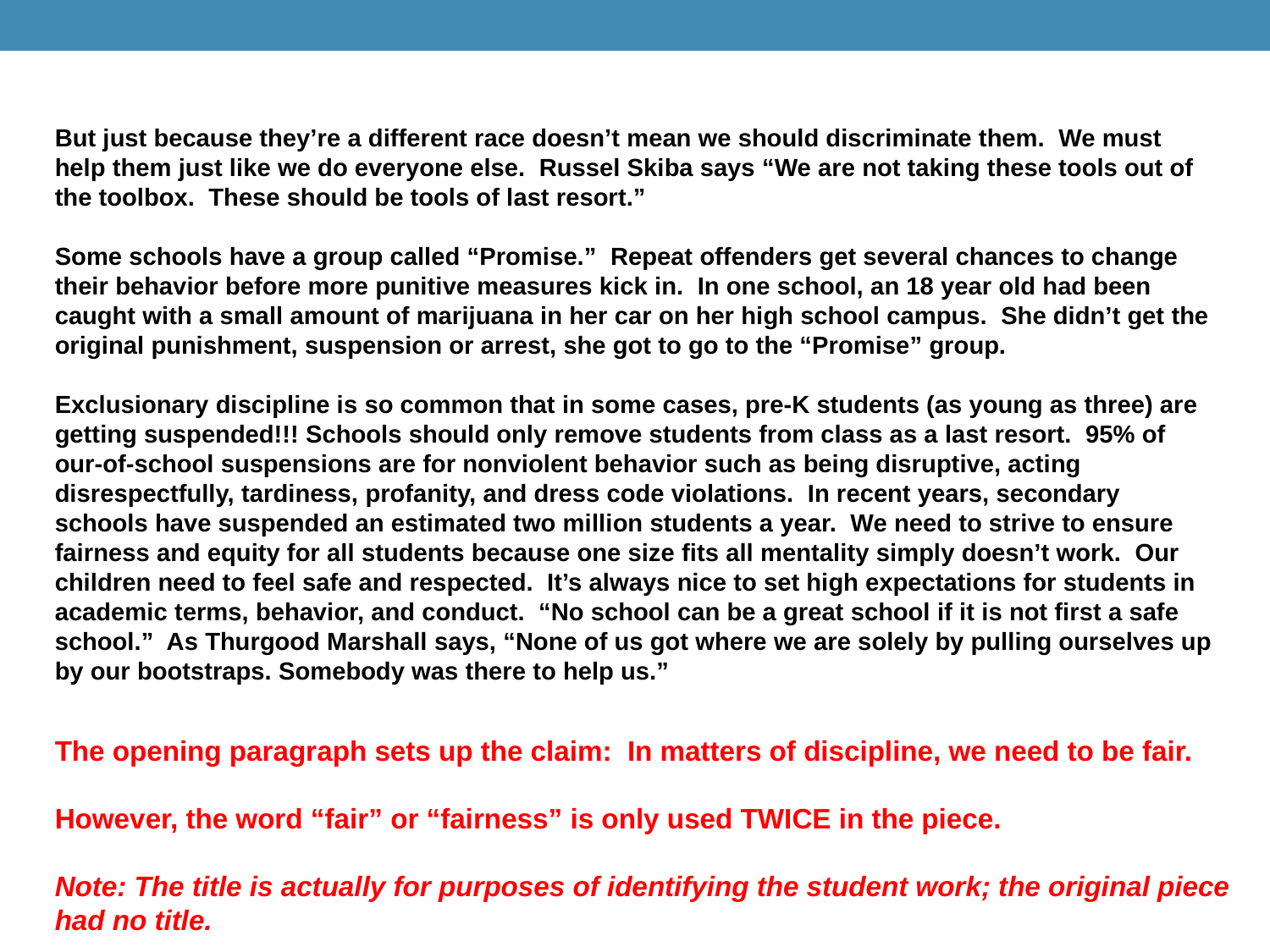

But just because they’re a different race doesn’t mean we should discriminate them.  We must help them just like we do everyone else.  Russel Skiba says “We are not taking these tools out of the toolbox.  These should be tools of last resort.”

Some schools have a group called “Promise.”  Repeat offenders get several chances to change their behavior before more punitive measures kick in.  In one school, an 18 year old had been caught with a small amount of marijuana in her car on her high school campus.  She didn’t get the original punishment, suspension or arrest, she got to go to the “Promise” group.

Exclusionary discipline is so common that in some cases, pre-K students (as young as three) are getting suspended!!! Schools should only remove students from class as a last resort.  95% of our-of-school suspensions are for nonviolent behavior such as being disruptive, acting disrespectfully, tardiness, profanity, and dress code violations.  In recent years, secondary schools have suspended an estimated two million students a year.  We need to strive to ensure fairness and equity for all students because one size fits all mentality simply doesn’t work.  Our children need to feel safe and respected.  It’s always nice to set high expectations for students in academic terms, behavior, and conduct.  “No school can be a great school if it is not first a safe school.”  As Thurgood Marshall says, “None of us got where we are solely by pulling ourselves up by our bootstraps. Somebody was there to help us.”
The opening paragraph sets up the claim:  In matters of discipline, we need to be fair.

However, the word “fair” or “fairness” is only used TWICE in the piece.

Note: The title is actually for purposes of identifying the student work; the original piece had no title.